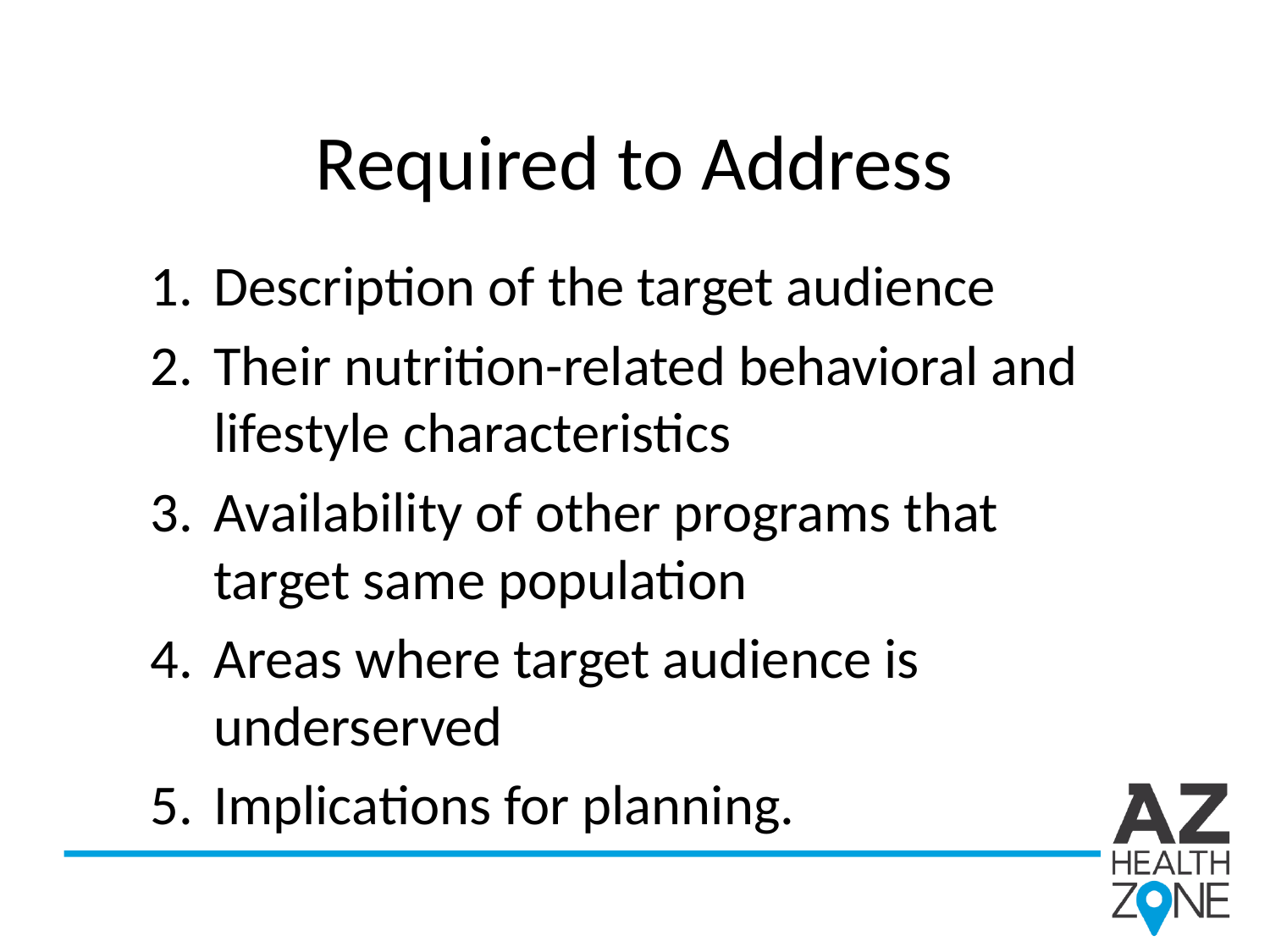

# Required to Address
Description of the target audience
Their nutrition-related behavioral and lifestyle characteristics
Availability of other programs that target same population
Areas where target audience is underserved
Implications for planning.